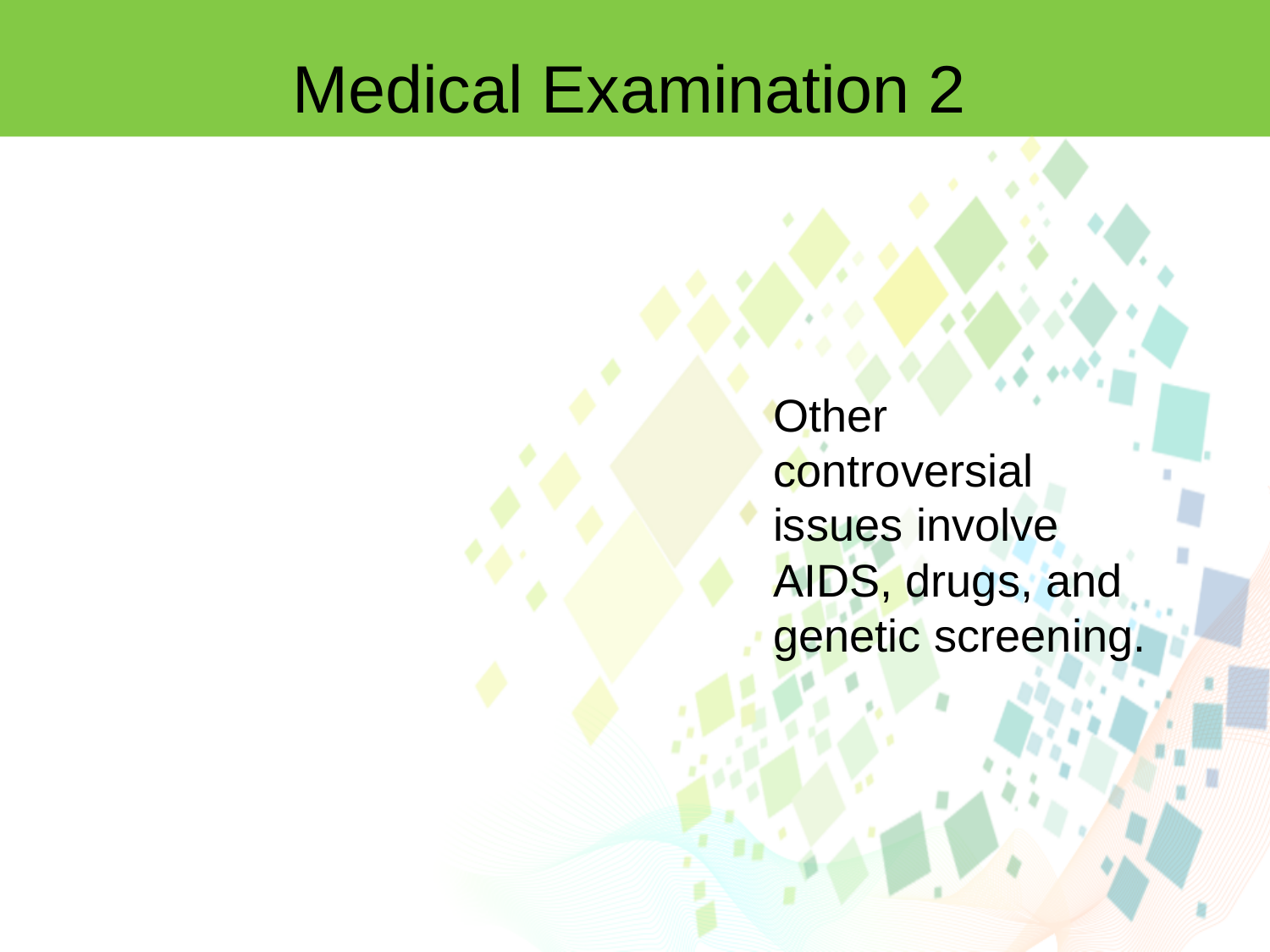

Medical Examination 2
Other controversial issues involve AIDS, drugs, and genetic screening.